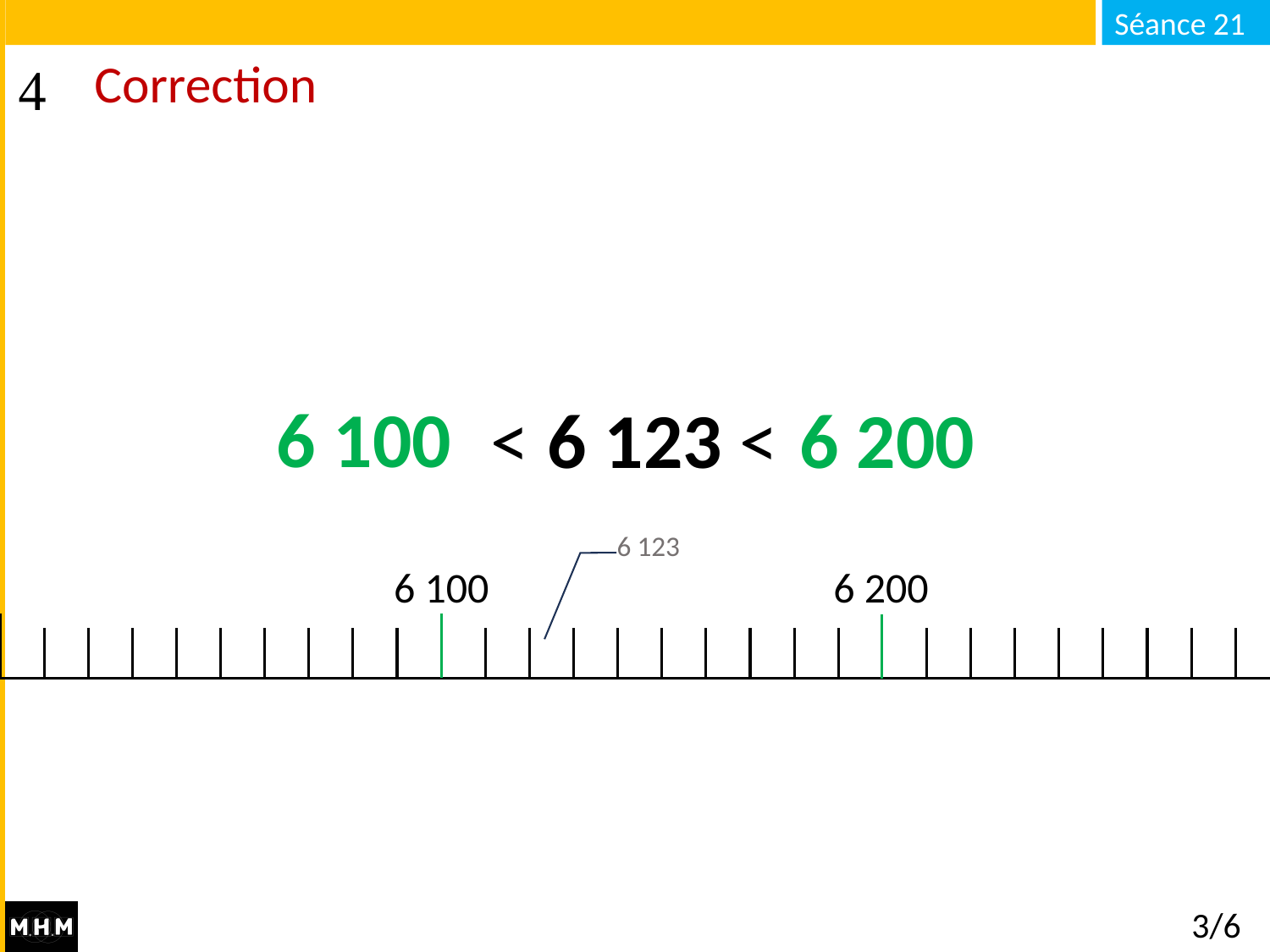

# Correction
6 100
6 200
… < 6 123 < …
6 123
6 100
6 200
3/6